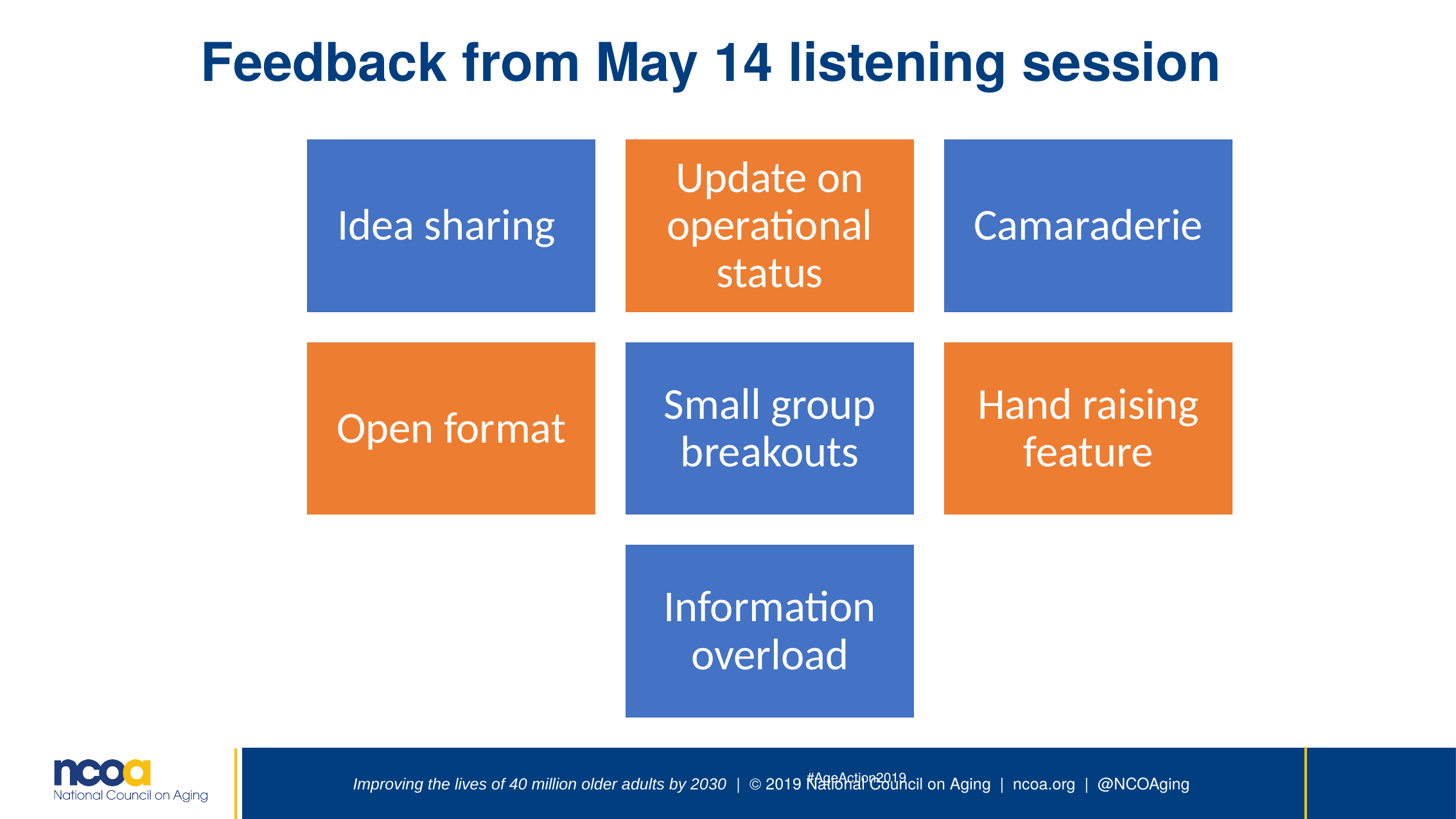

# Feedback from May 14 listening session
Idea sharing
Update on operational status
Camaraderie
Open format
Small group breakouts
Hand raising feature
Information overload
#AgeAction2019